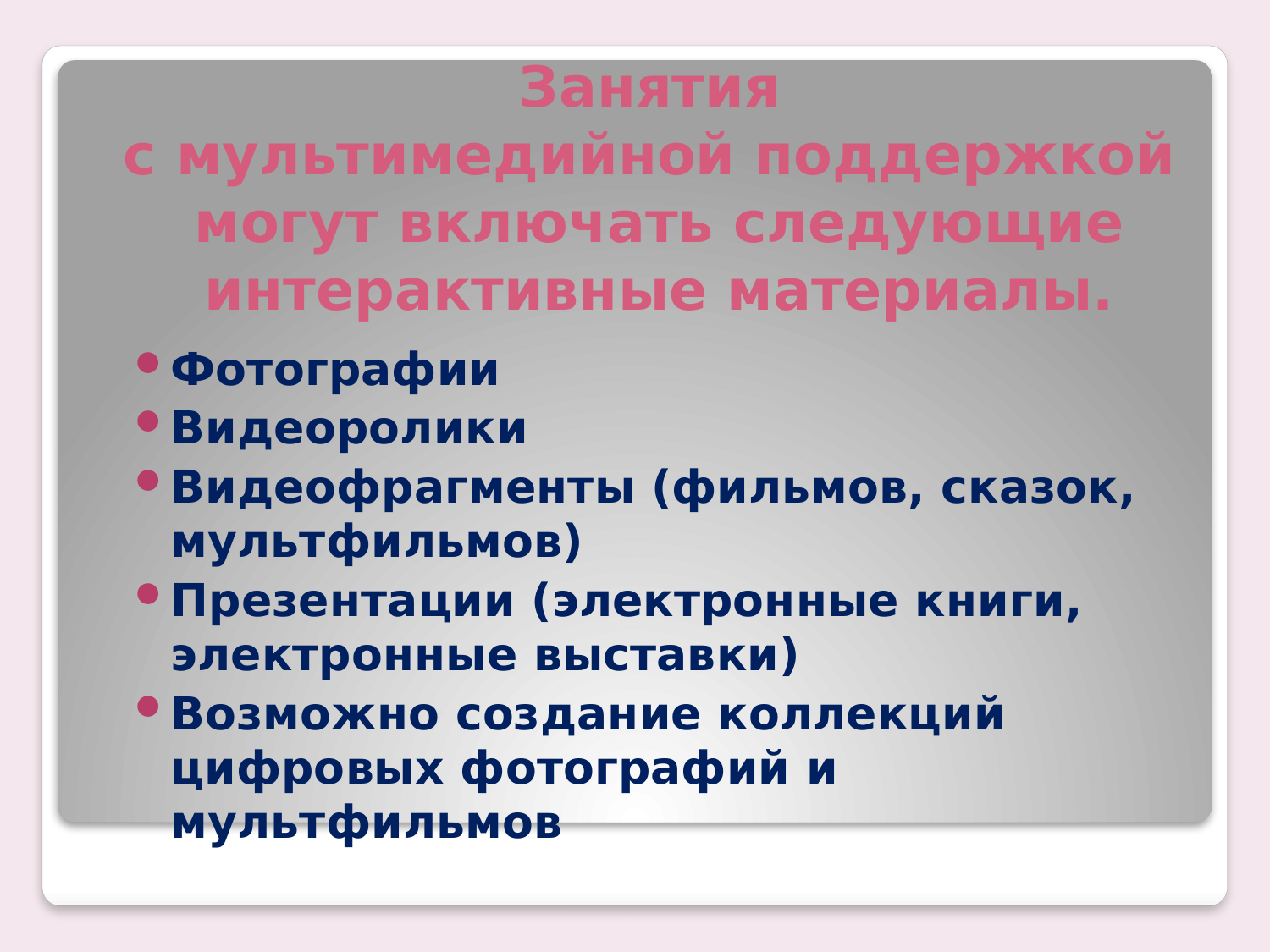

# Занятия с мультимедийной поддержкой могут включать следующие интерактивные материалы.
Фотографии
Видеоролики
Видеофрагменты (фильмов, сказок, мультфильмов)
Презентации (электронные книги, электронные выставки)
Возможно создание коллекций цифровых фотографий и мультфильмов